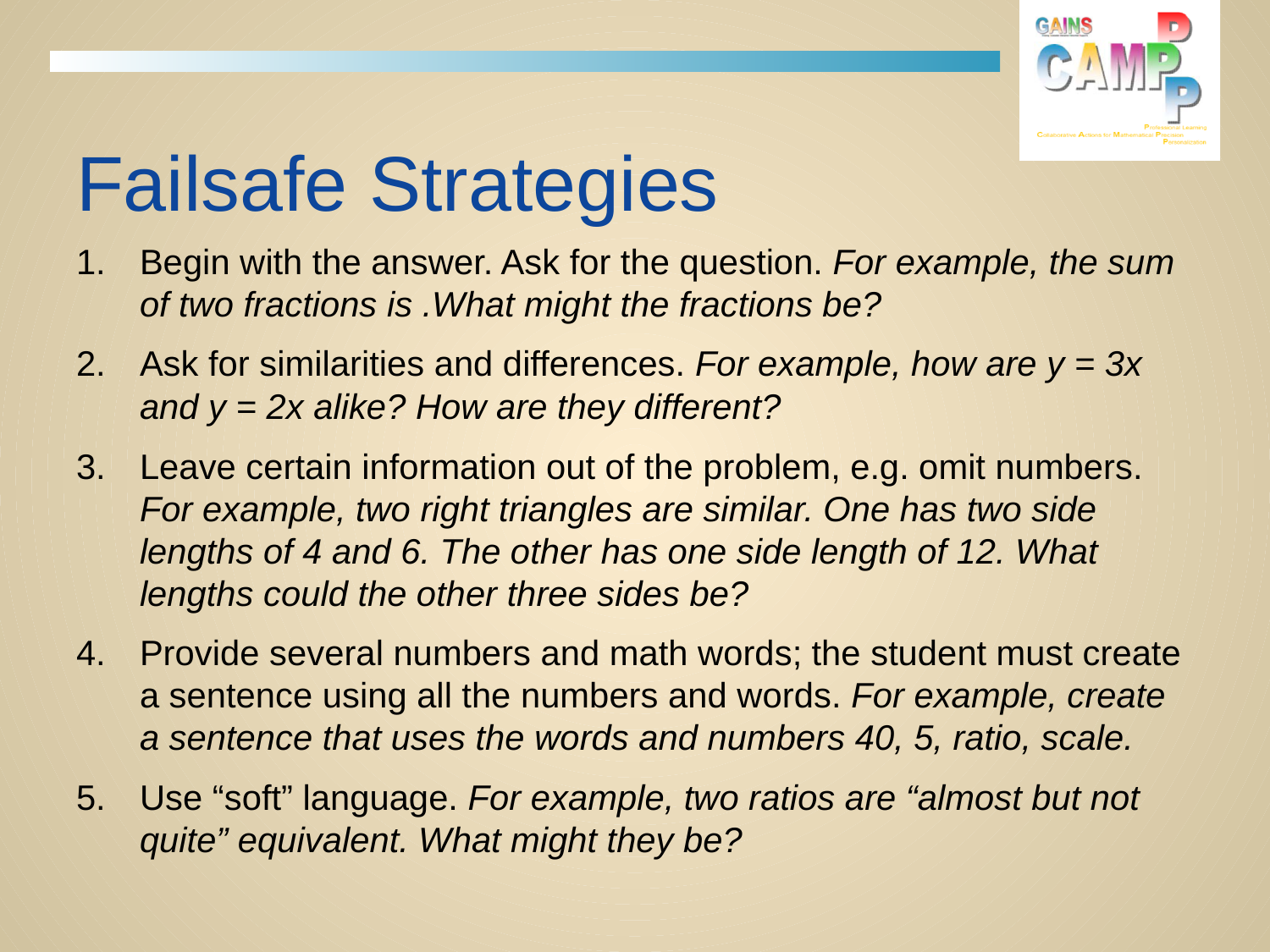

# Failsafe Strategies
Begin with the answer. Ask for the question. For example, the sum of two fractions is .What might the fractions be?
Ask for similarities and differences. For example, how are y = 3x and y = 2x alike? How are they different?
Leave certain information out of the problem, e.g. omit numbers. For example, two right triangles are similar. One has two side lengths of 4 and 6. The other has one side length of 12. What lengths could the other three sides be?
Provide several numbers and math words; the student must create a sentence using all the numbers and words. For example, create a sentence that uses the words and numbers 40, 5, ratio, scale.
Use “soft” language. For example, two ratios are “almost but not quite” equivalent. What might they be?